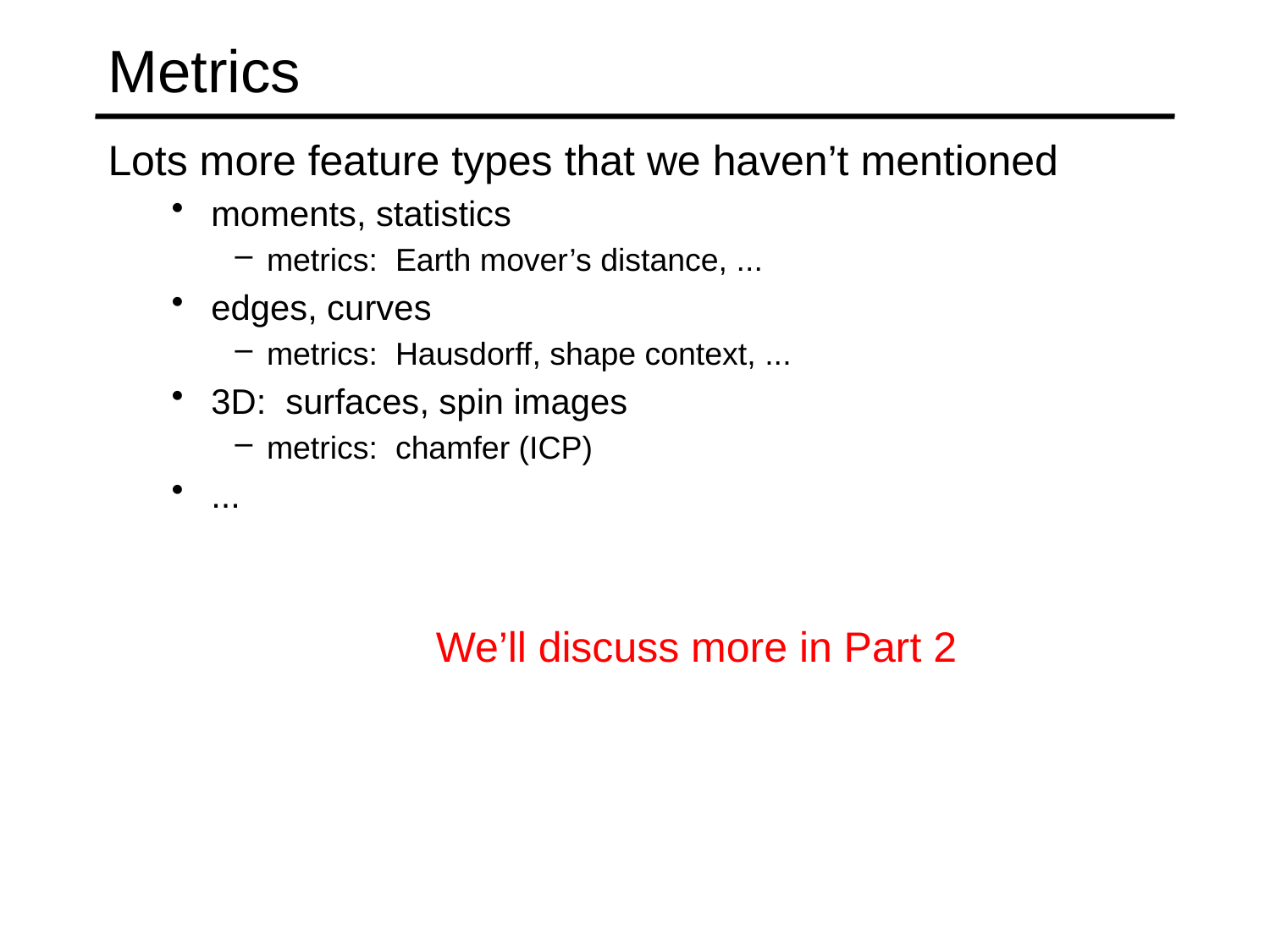

# Metrics
Lots more feature types that we haven’t mentioned
moments, statistics
metrics:  Earth mover’s distance, ...
edges, curves
metrics:  Hausdorff, shape context, ...
3D:  surfaces, spin images
metrics:  chamfer (ICP)
...
We’ll discuss more in Part 2